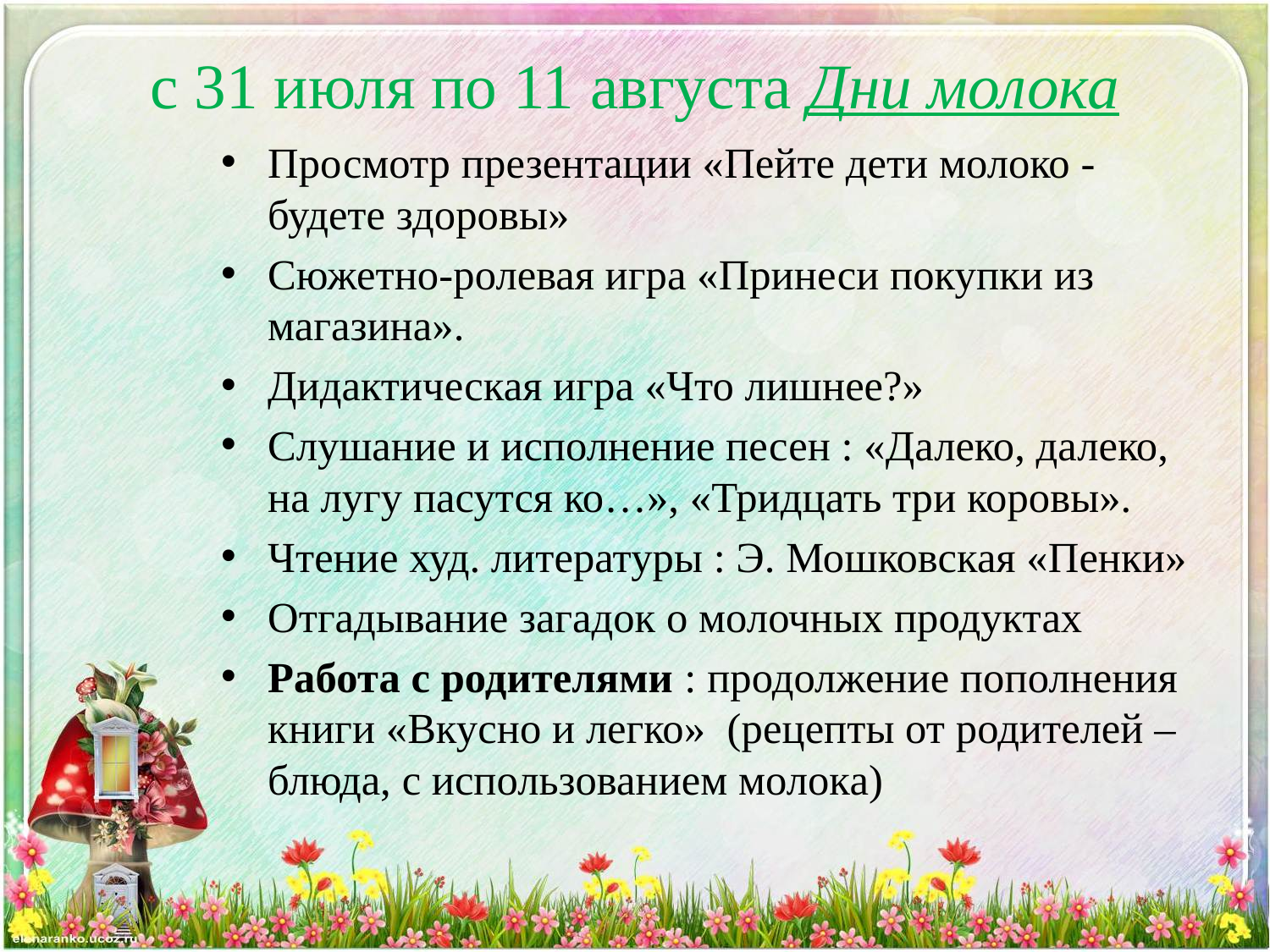

# с 31 июля по 11 августа Дни молока
Просмотр презентации «Пейте дети молоко - будете здоровы»
Сюжетно-ролевая игра «Принеси покупки из магазина».
Дидактическая игра «Что лишнее?»
Слушание и исполнение песен : «Далеко, далеко, на лугу пасутся ко…», «Тридцать три коровы».
Чтение худ. литературы : Э. Мошковская «Пенки»
Отгадывание загадок о молочных продуктах
Работа с родителями : продолжение пополнения книги «Вкусно и легко»  (рецепты от родителей –блюда, с использованием молока)